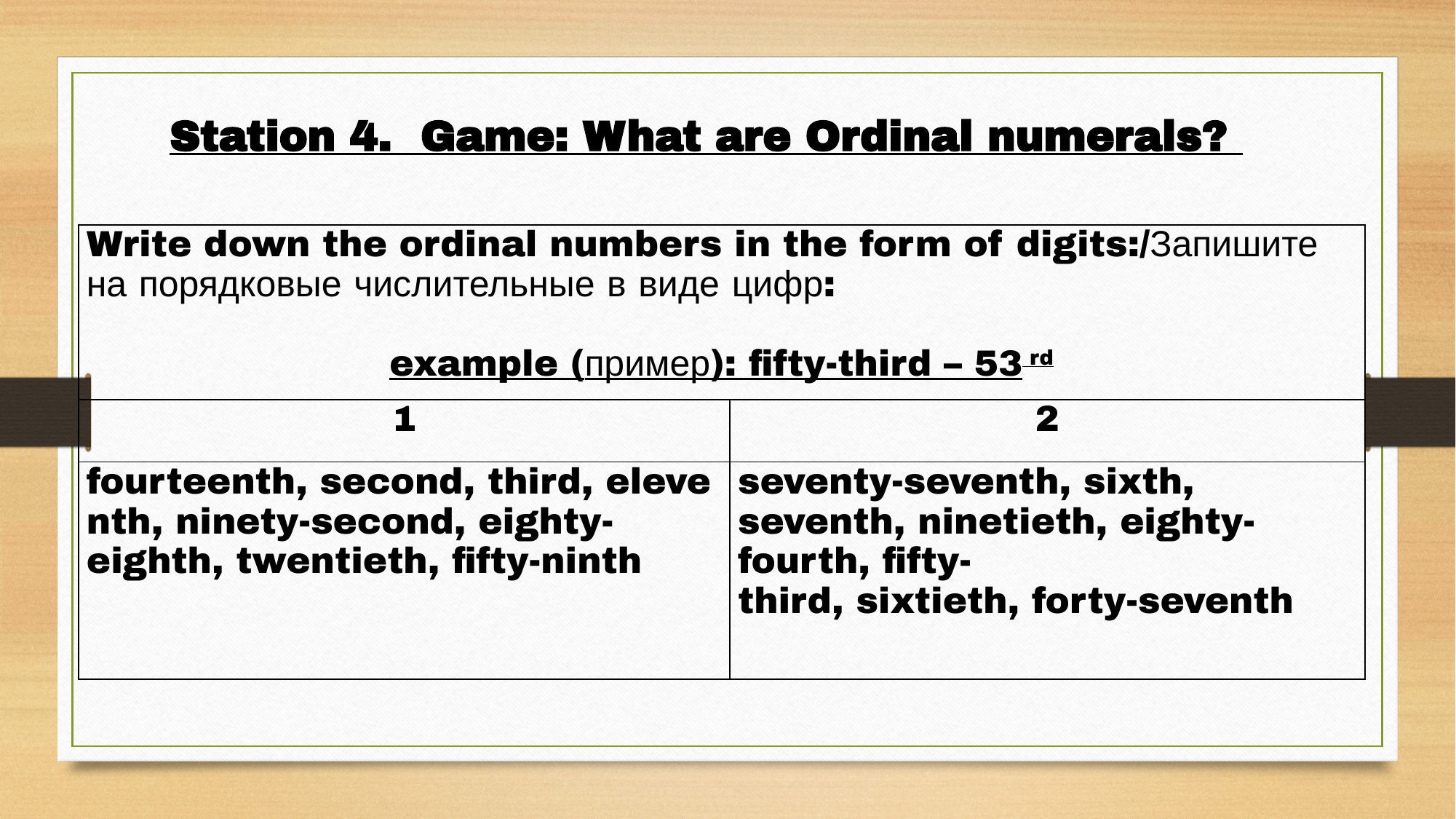

Station 4.  Game: What are Ordinal numerals?
| Write down the ordinal numbers in the form of digits:/Запишите на порядковые числительные в виде цифр: example (пример): fifty-third – 53 rd |  |
| --- | --- |
| 1 | 2 |
| fourteenth, second, third, eleventh, ninety-second, eighty-eighth, twentieth, fifty-ninth | seventy-seventh, sixth, seventh, ninetieth, eighty-fourth, fifty-third, sixtieth, forty-seventh |